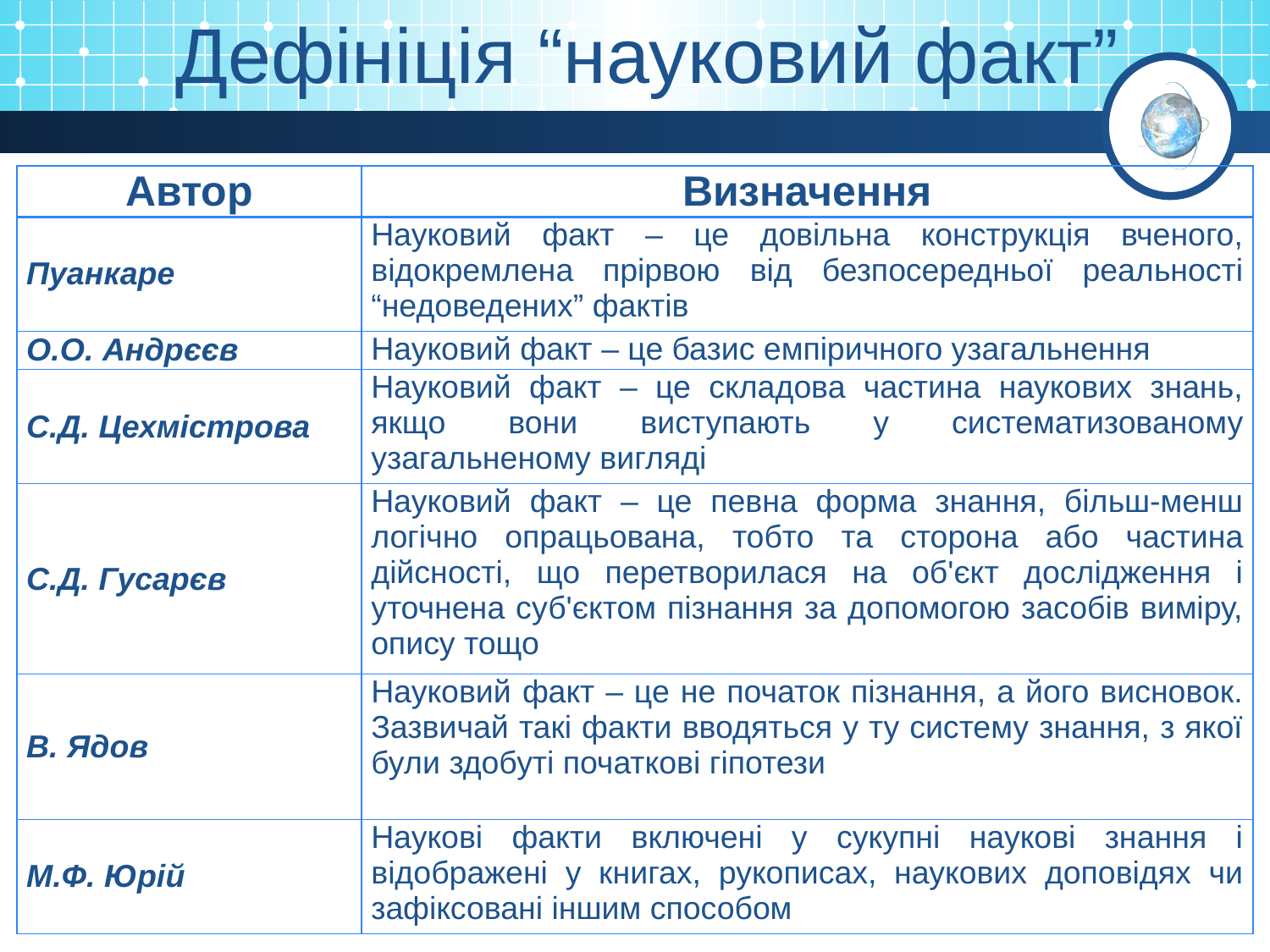

Дефініція “науковий факт”
| Автор | Визначення |
| --- | --- |
| Пуанкаре | Науковий факт – це довільна конструкція вченого, відокремлена прірвою від безпосередньої реальності “недоведених” фактів |
| О.О. Андрєєв | Науковий факт – це базис емпіричного узагальнення |
| С.Д. Цехмістрова | Науковий факт – це складова частина наукових знань, якщо вони виступають у систематизованому узагальненому вигляді |
| С.Д. Гусарєв | Науковий факт – це певна форма знання, більш-менш логічно опрацьована, тобто та сторона або частина дійсності, що перетворилася на об'єкт дослідження і уточнена суб'єктом пізнання за допомогою засобів виміру, опису тощо |
| В. Ядов | Науковий факт – це не початок пізнання, а його висновок. Зазвичай такі факти вводяться у ту систему знання, з якої були здобуті початкові гіпотези |
| М.Ф. Юрій | Наукові факти включені у сукупні наукові знання і відображені у книгах, рукописах, наукових доповідях чи зафіксовані іншим способом |